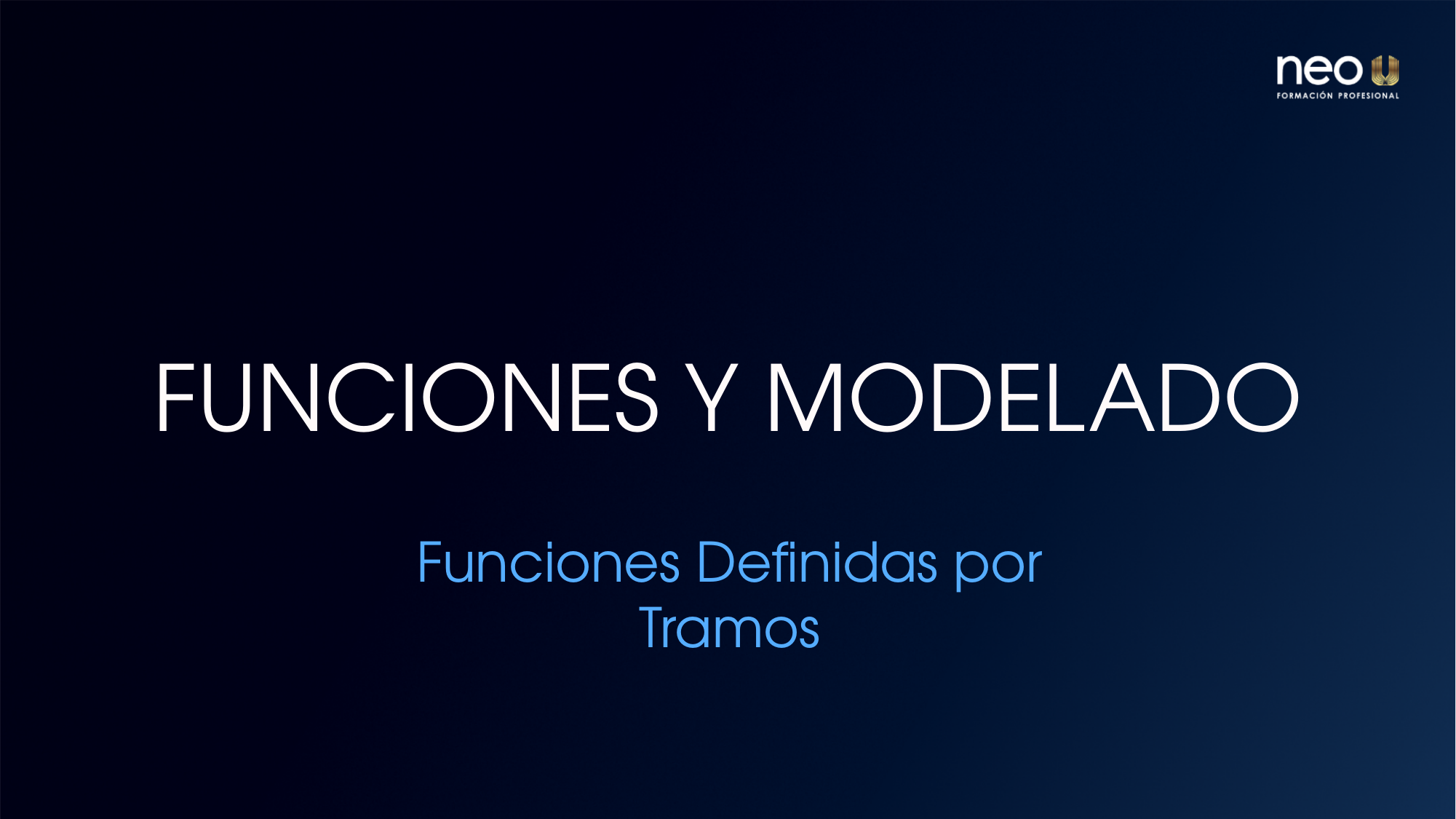

#
FUNCIONES Y MODELADO
Funciones Definidas por Tramos